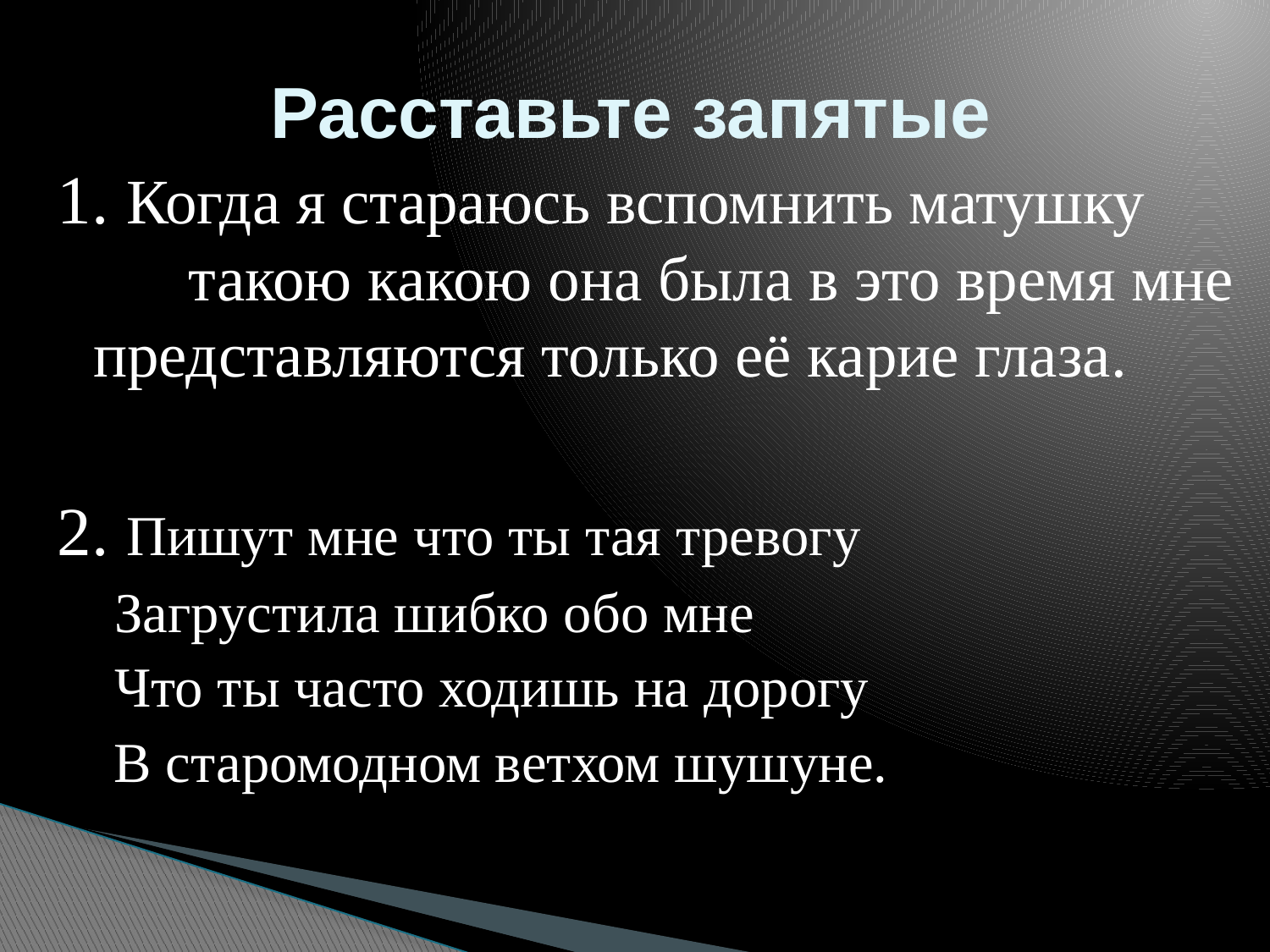

# Расставьте запятые
1. Когда я стараюсь вспомнить матушку            такою какою она была в это время мне представляются только её карие глаза.

2. Пишут мне что ты тая тревогу
    Загрустила шибко обо мне
    Что ты часто ходишь на дорогу
    В старомодном ветхом шушуне.